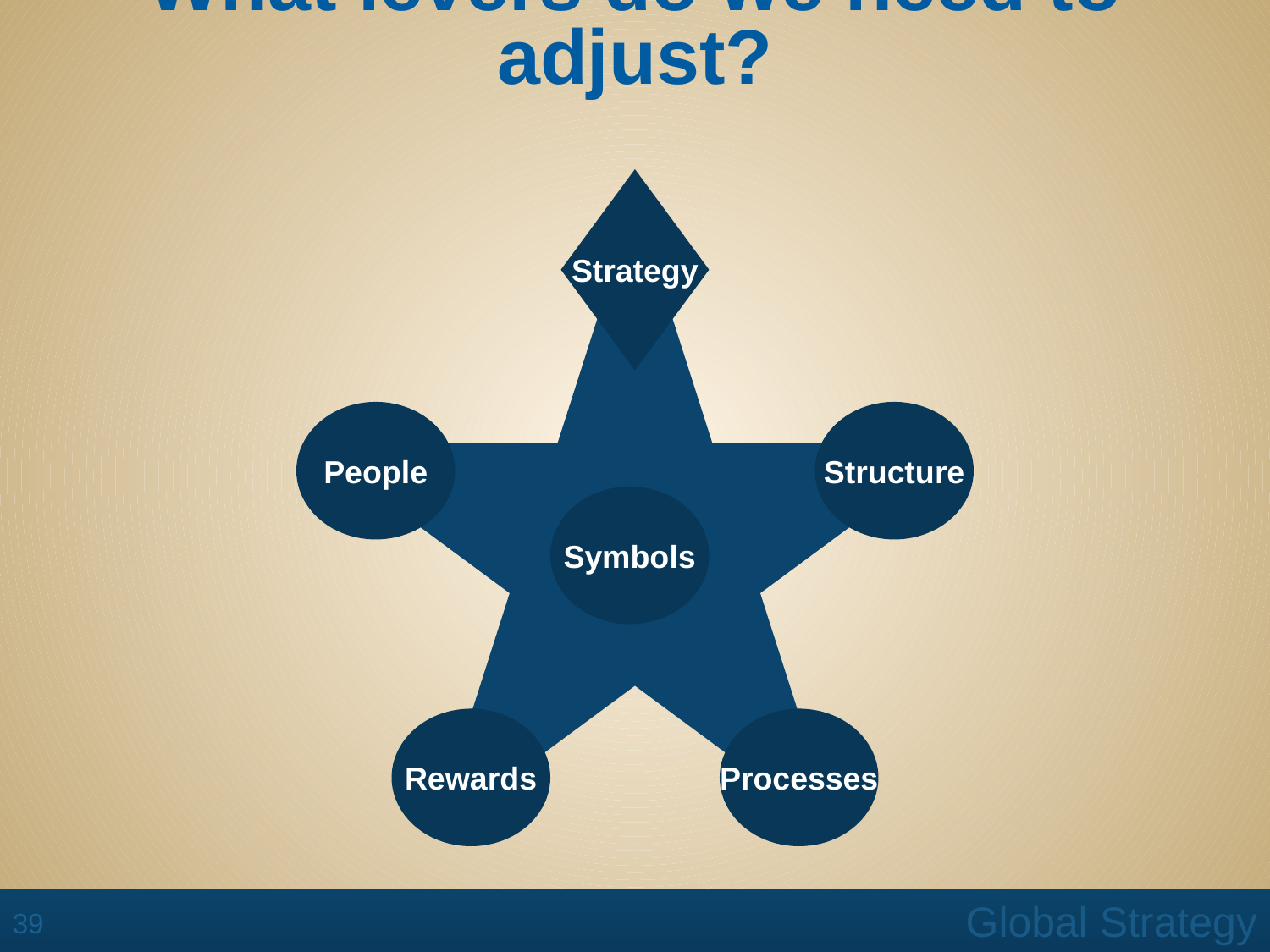

# What levers do we need to adjust?
Strategy

People
Structure
Symbols
Rewards
Processes